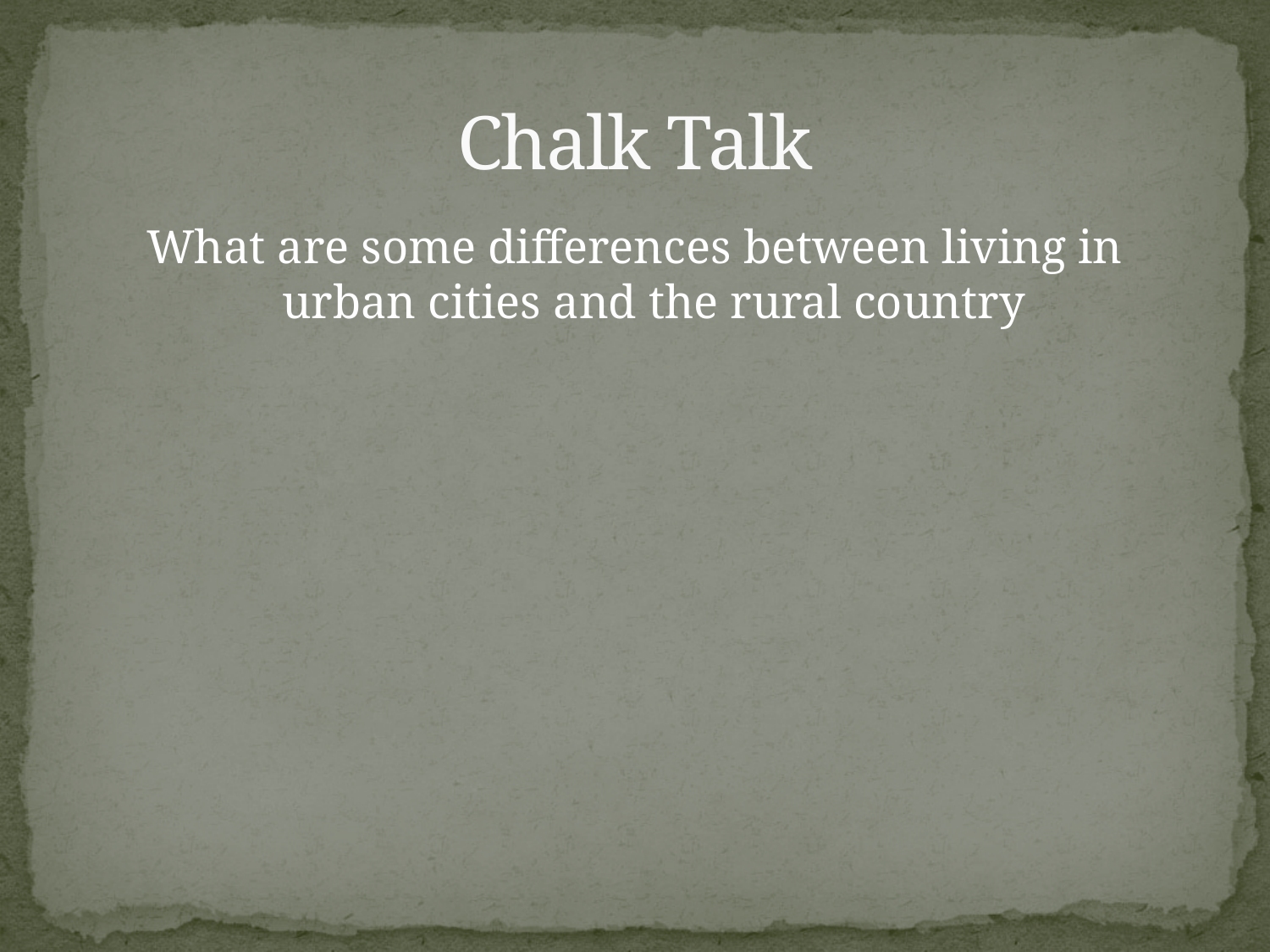

# Chalk Talk
What are some differences between living in urban cities and the rural country